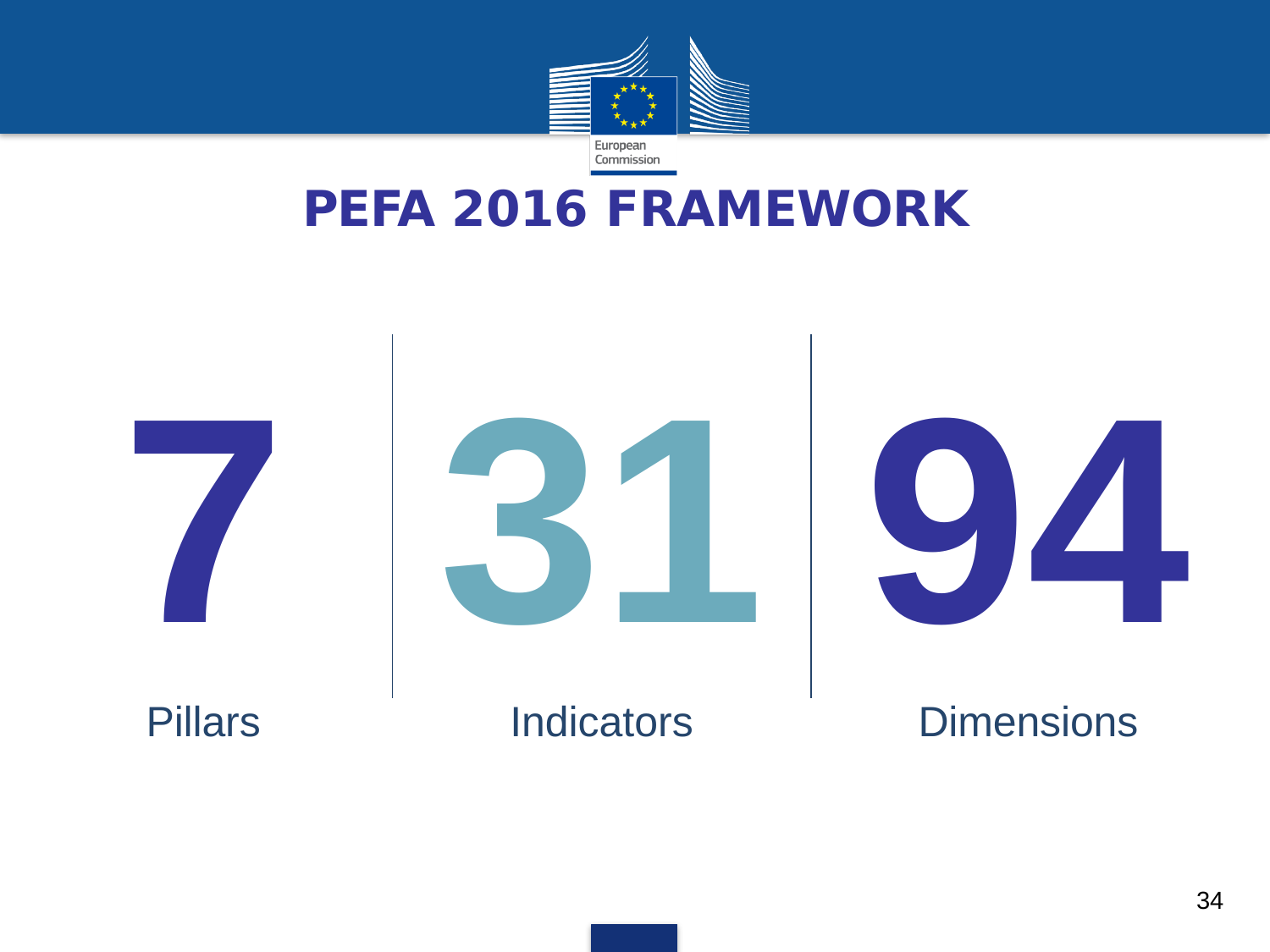

# PEFA 2016 FRAMEWORK
| 7 | 31 | 94 |
| --- | --- | --- |
| Pillars | Indicators | Dimensions |
34